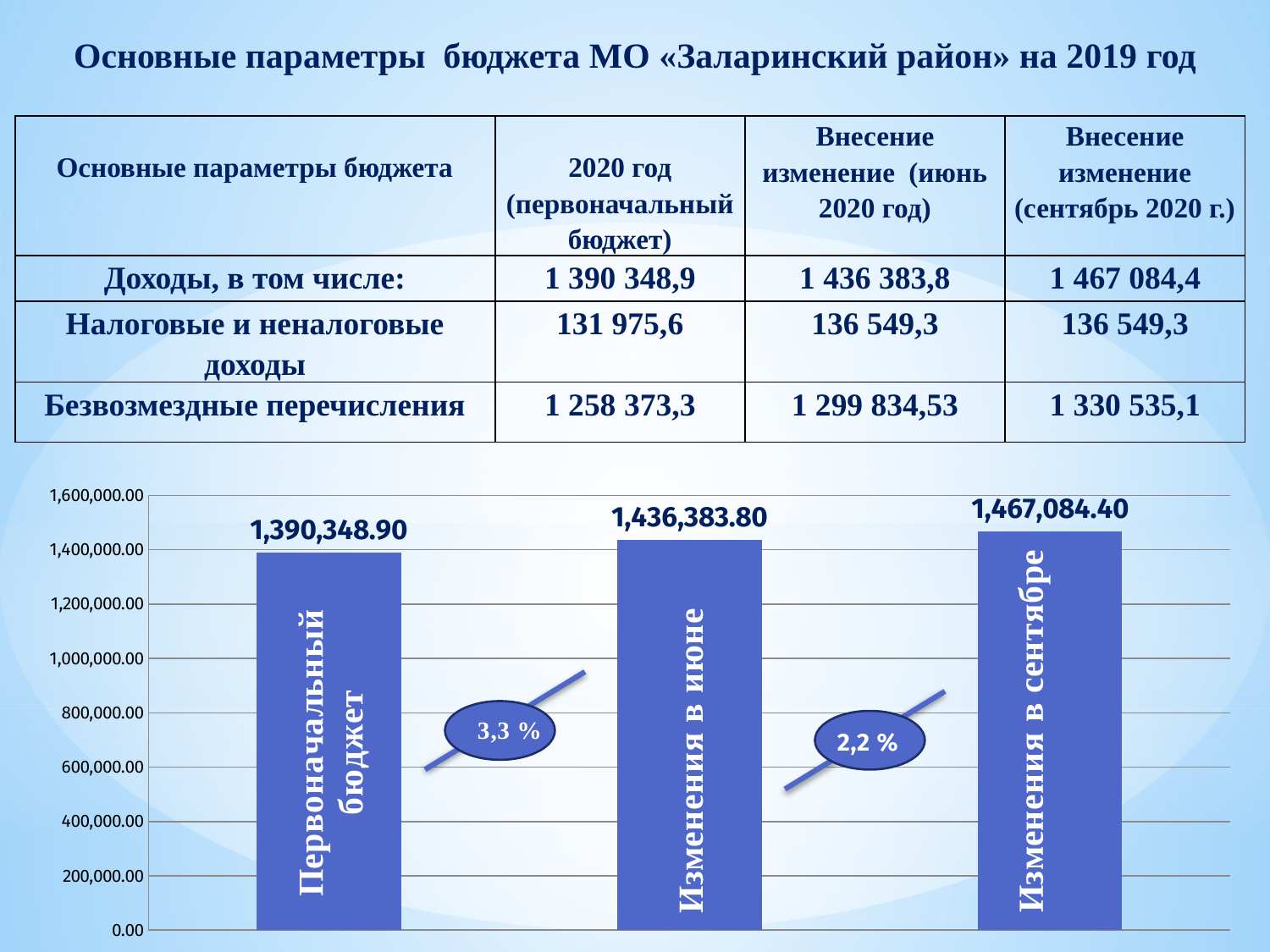

# Основные параметры  бюджета МО «Заларинский район» на 2019 год
| Основные параметры бюджета | 2020 год (первоначальный бюджет) | Внесение изменение (июнь 2020 год) | Внесение изменение (сентябрь 2020 г.) |
| --- | --- | --- | --- |
| Доходы, в том числе: | 1 390 348,9 | 1 436 383,8 | 1 467 084,4 |
| Налоговые и неналоговые доходы | 131 975,6 | 136 549,3 | 136 549,3 |
| Безвозмездные перечисления | 1 258 373,3 | 1 299 834,53 | 1 330 535,1 |

### Chart

| Category | Доходы, в том числе: |
|---|---|